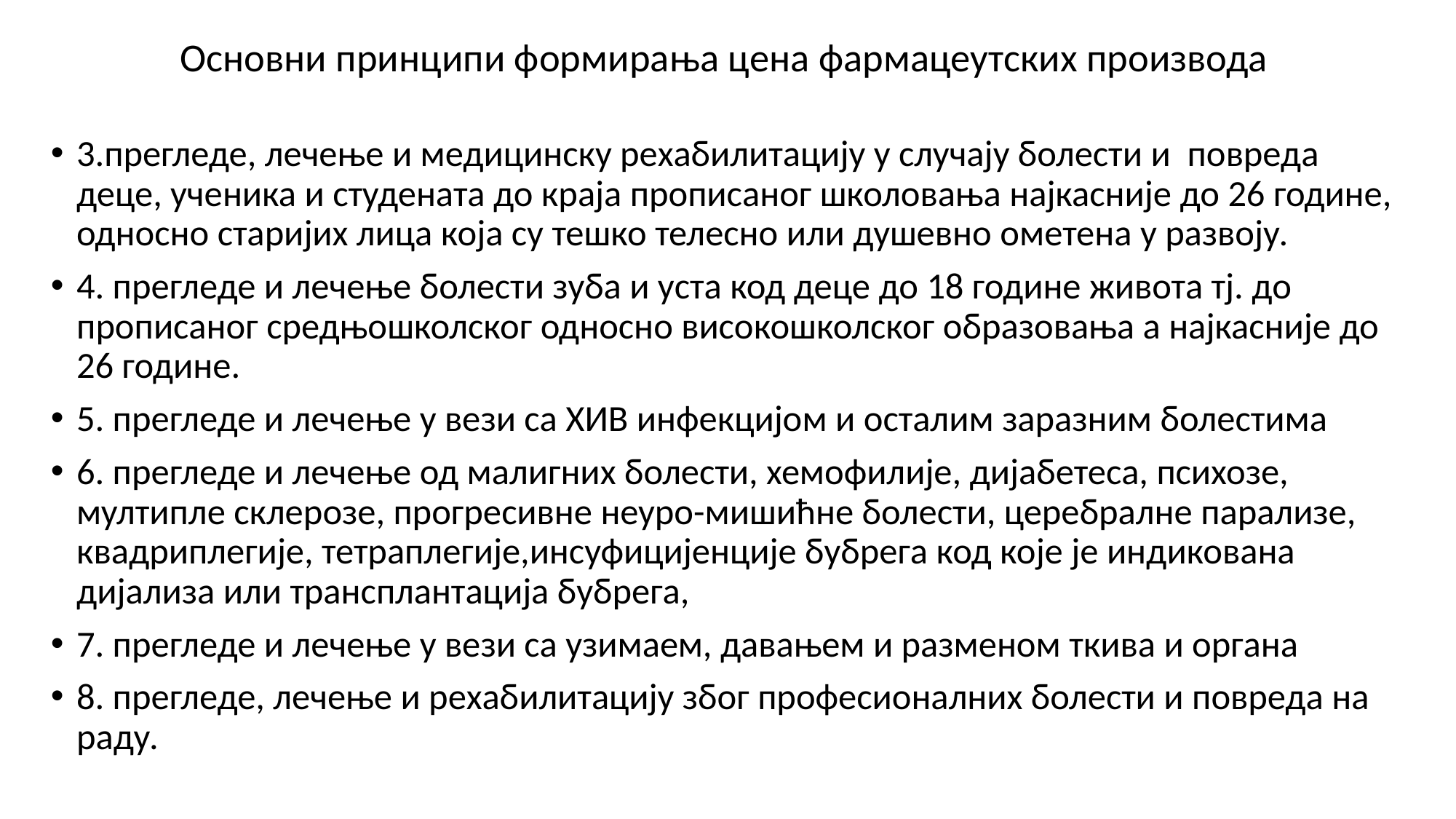

# Основни принципи формирања цена фармацеутских производа
3.прегледе, лечење и медицинску рехабилитацију у случају болести и  повреда деце, ученика и студената до краја прописаног школовања најкасније до 26 године, односно старијих лица која су тешко телесно или душевно ометена у развоју.
4. прегледе и лечење болести зуба и уста код деце до 18 године живота тј. до прописаног средњошколског односно високошколског образовања а најкасније до 26 године.
5. прегледе и лечење у вези са ХИВ инфекцијом и осталим заразним болестима
6. прегледе и лечење од малигних болести, хемофилије, дијабетеса, психозе, мултипле склерозе, прогресивне неуро-мишићне болести, церебралне парализе, квадриплегије, тетраплегије,инсуфицијенције бубрега код које је индикована дијализа или трансплантација бубрега,
7. прегледе и лечење у вези са узимаем, давањем и разменом ткива и органа
8. прегледе, лечење и рехабилитацију због професионалних болести и повреда на раду.